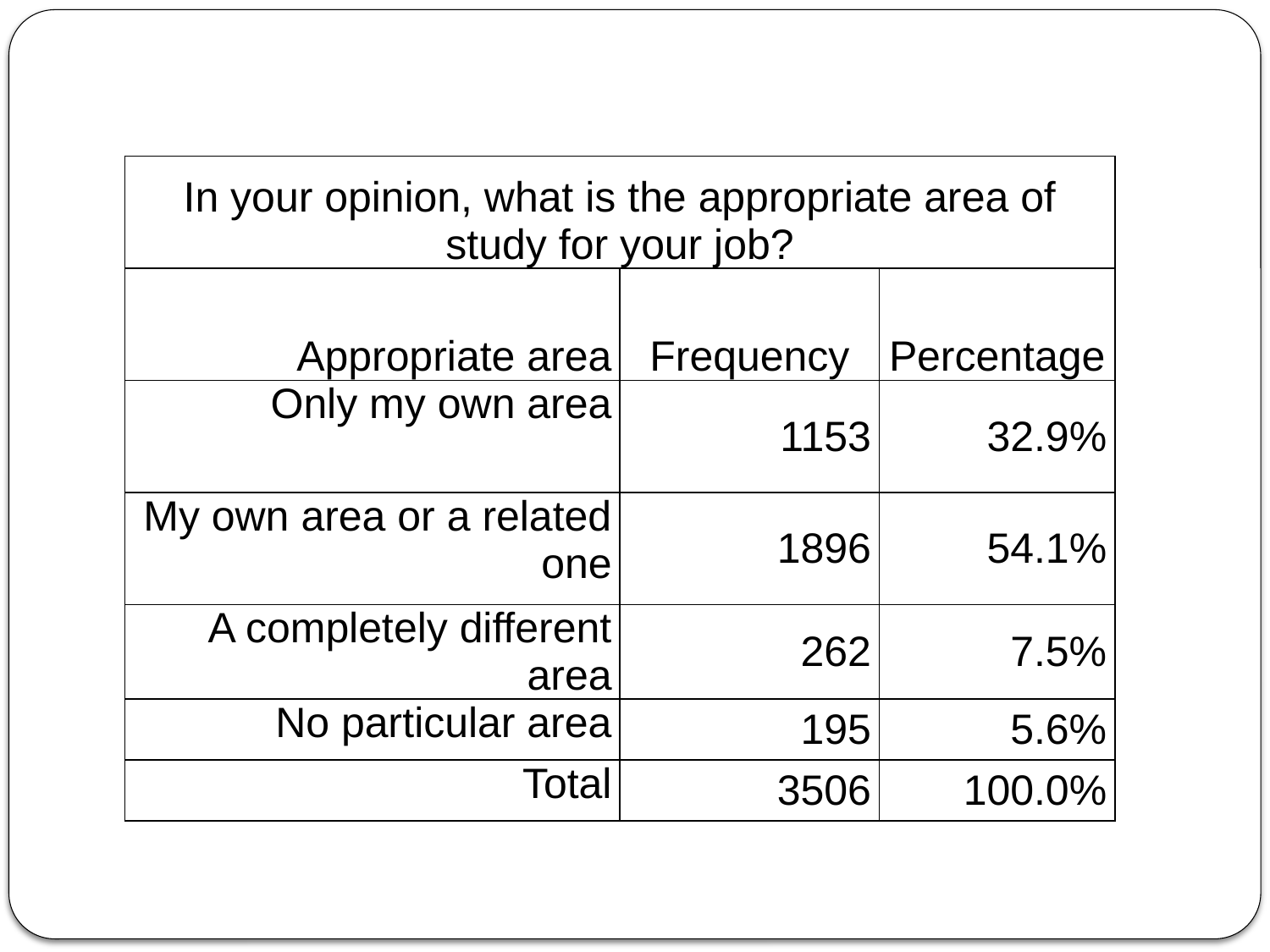

| In your opinion, what is the appropriate area of study for your job? |  |  |
| --- | --- | --- |
| Appropriate area | Frequency | Percentage |
| Only my own area | 1153 | 32.9% |
| My own area or a related one | 1896 | 54.1% |
| A completely different area | 262 | 7.5% |
| No particular area | 195 | 5.6% |
| Total | 3506 | 100.0% |